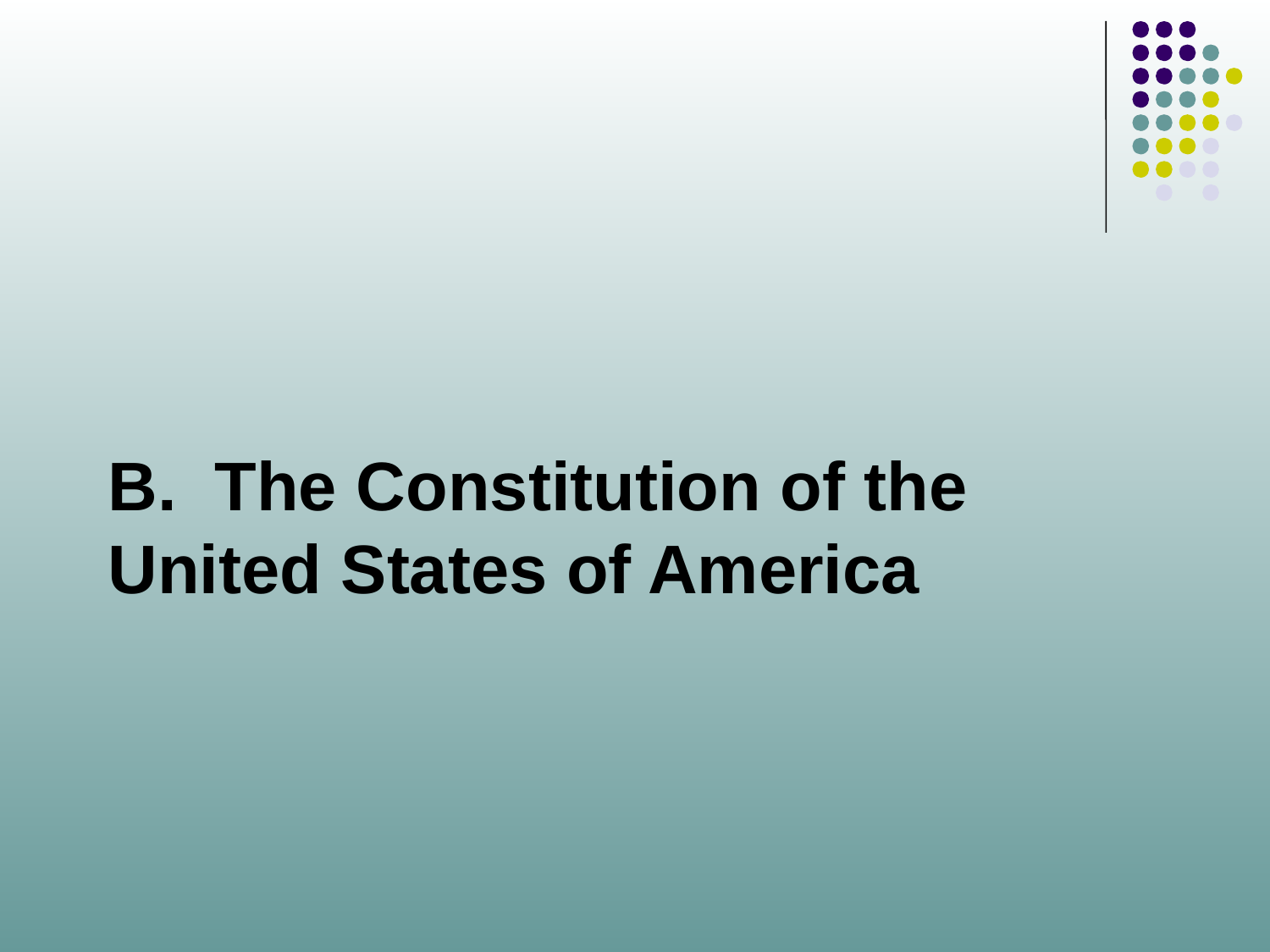

# B.  The Constitution of the 	United States of America